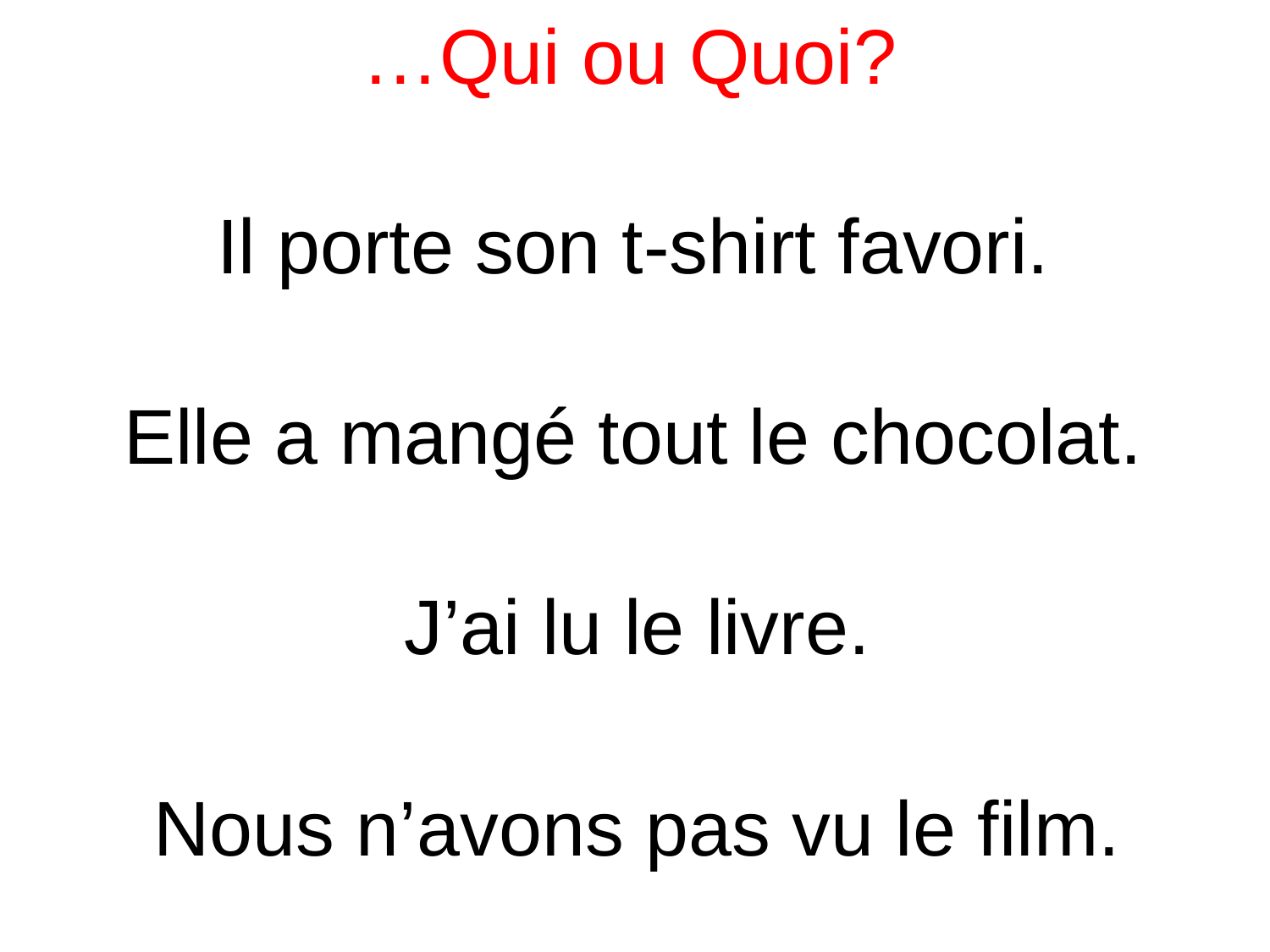

…Qui ou Quoi?
Il porte son t-shirt favori.

Elle a mangé tout le chocolat.
J’ai lu le livre.
Nous n’avons pas vu le film.